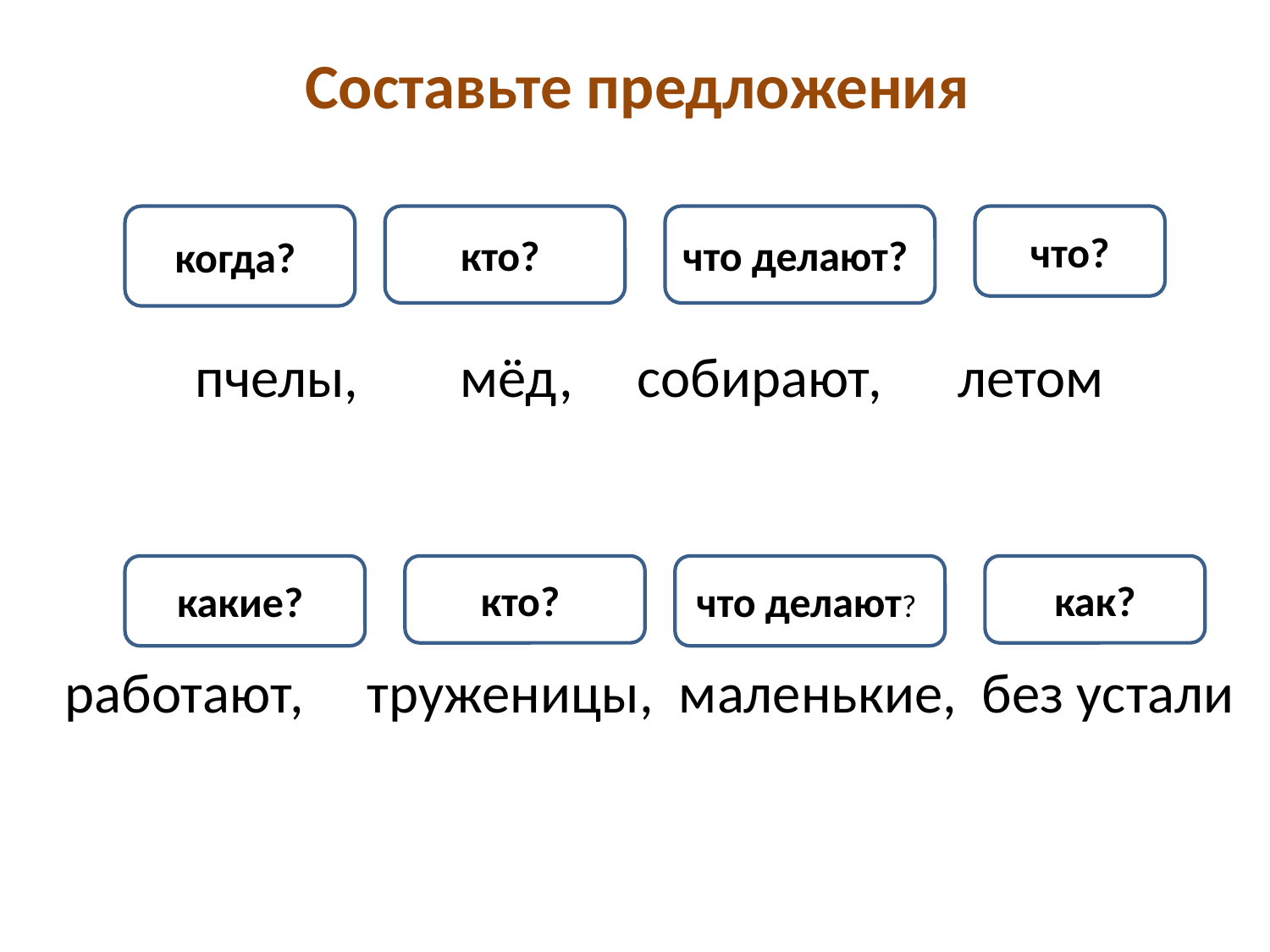

# Составьте предложения

пчелы,        мёд,     собирают,      летом

работают,     труженицы,  маленькие,  без устали

когда?
кто?
что делают?
что?
какие?
кто?
что делают?
как?